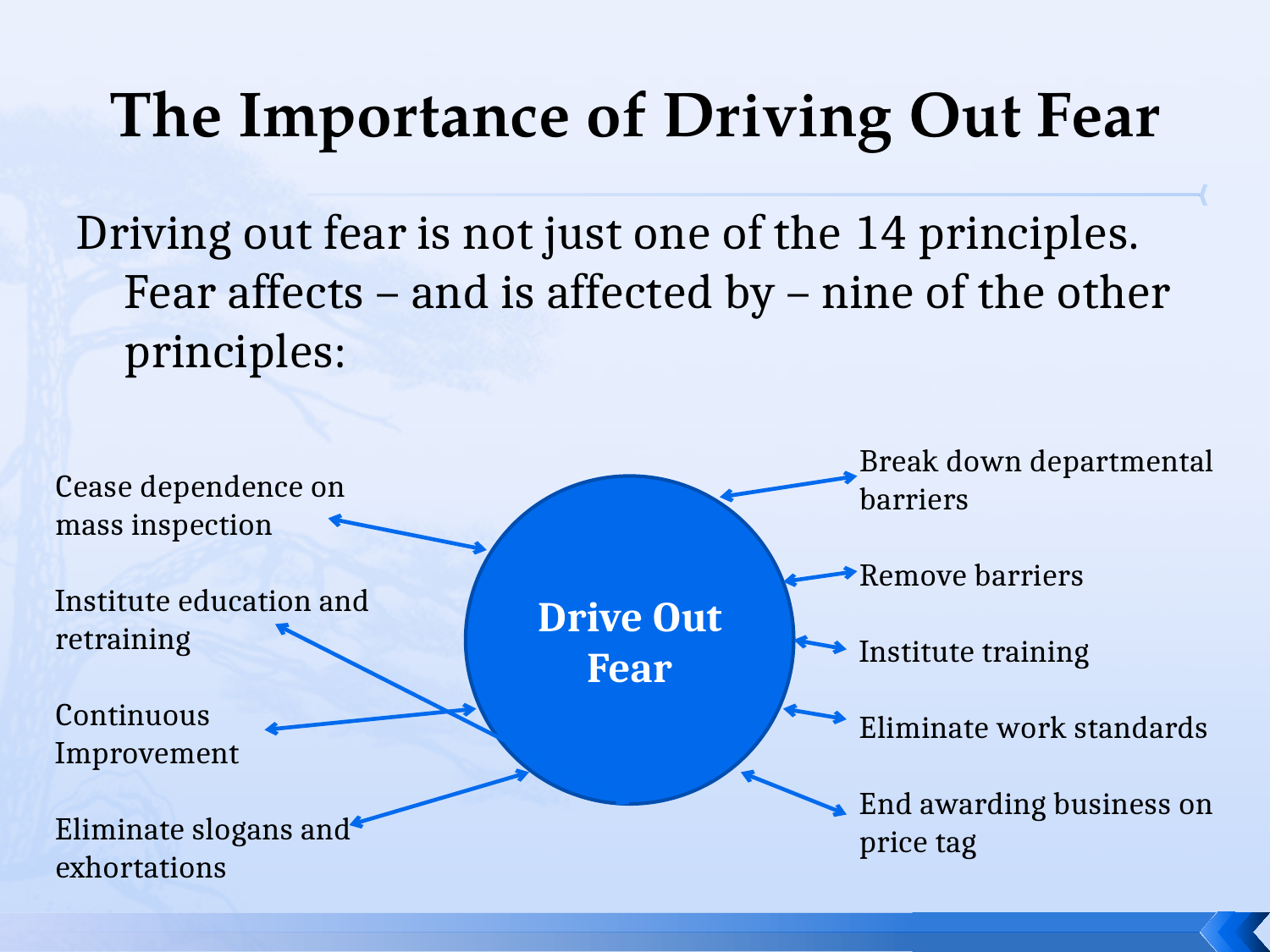

# The Importance of Driving Out Fear

Driving out fear is not just one of the 14 principles. Fear affects – and is affected by – nine of the other principles:
Break down departmental barriers

Remove barriers

Institute training

Eliminate work standards

End awarding business on price tag
Cease dependence on mass inspection

Institute education and retraining

Continuous Improvement

Eliminate slogans and exhortations
Drive Out Fear